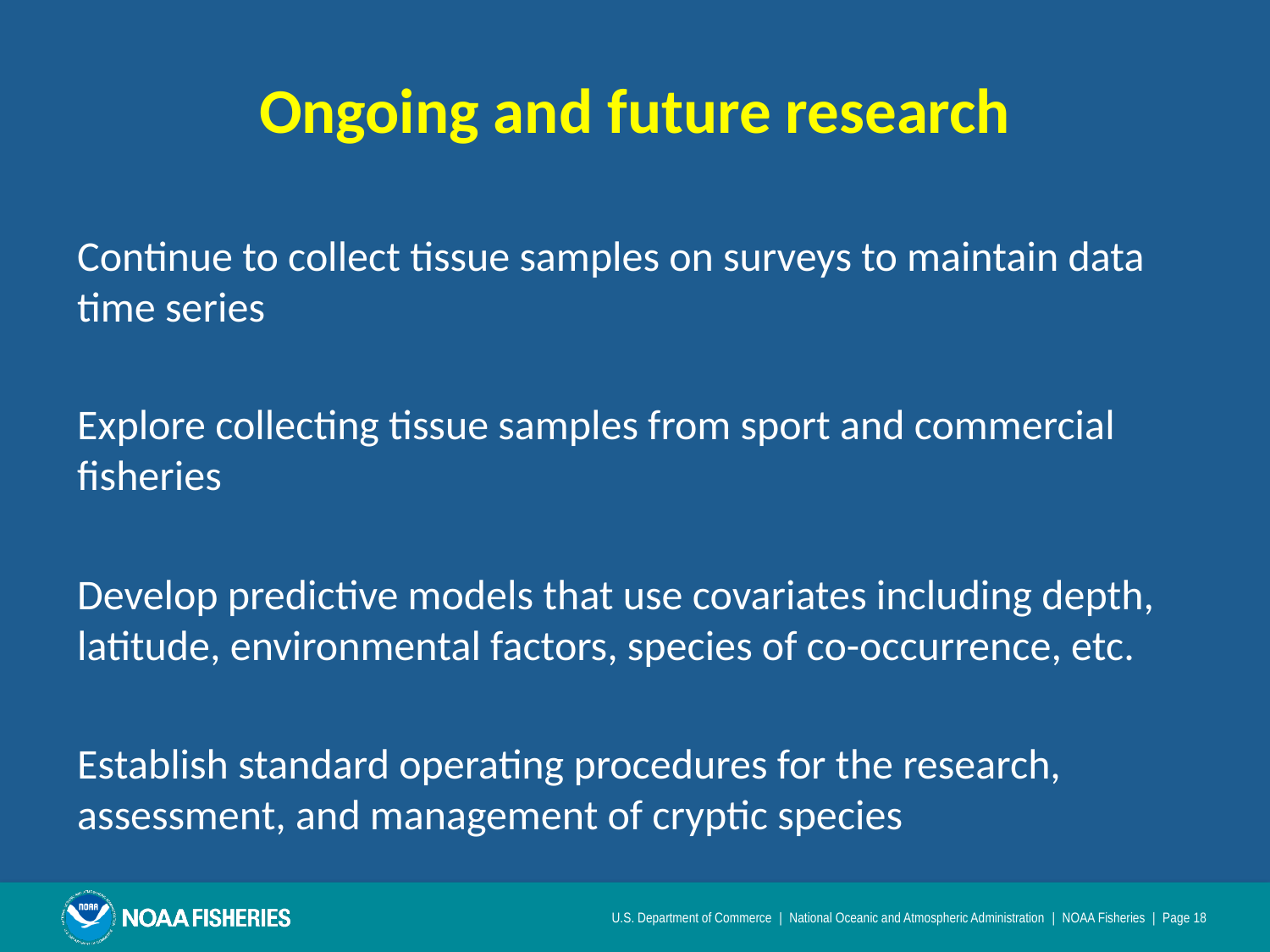

# Ongoing and future research
Continue to collect tissue samples on surveys to maintain data time series

Explore collecting tissue samples from sport and commercial fisheries

Develop predictive models that use covariates including depth, latitude, environmental factors, species of co-occurrence, etc.

Establish standard operating procedures for the research, assessment, and management of cryptic species

U.S. Department of Commerce | National Oceanic and Atmospheric Administration | NOAA Fisheries | Page 18